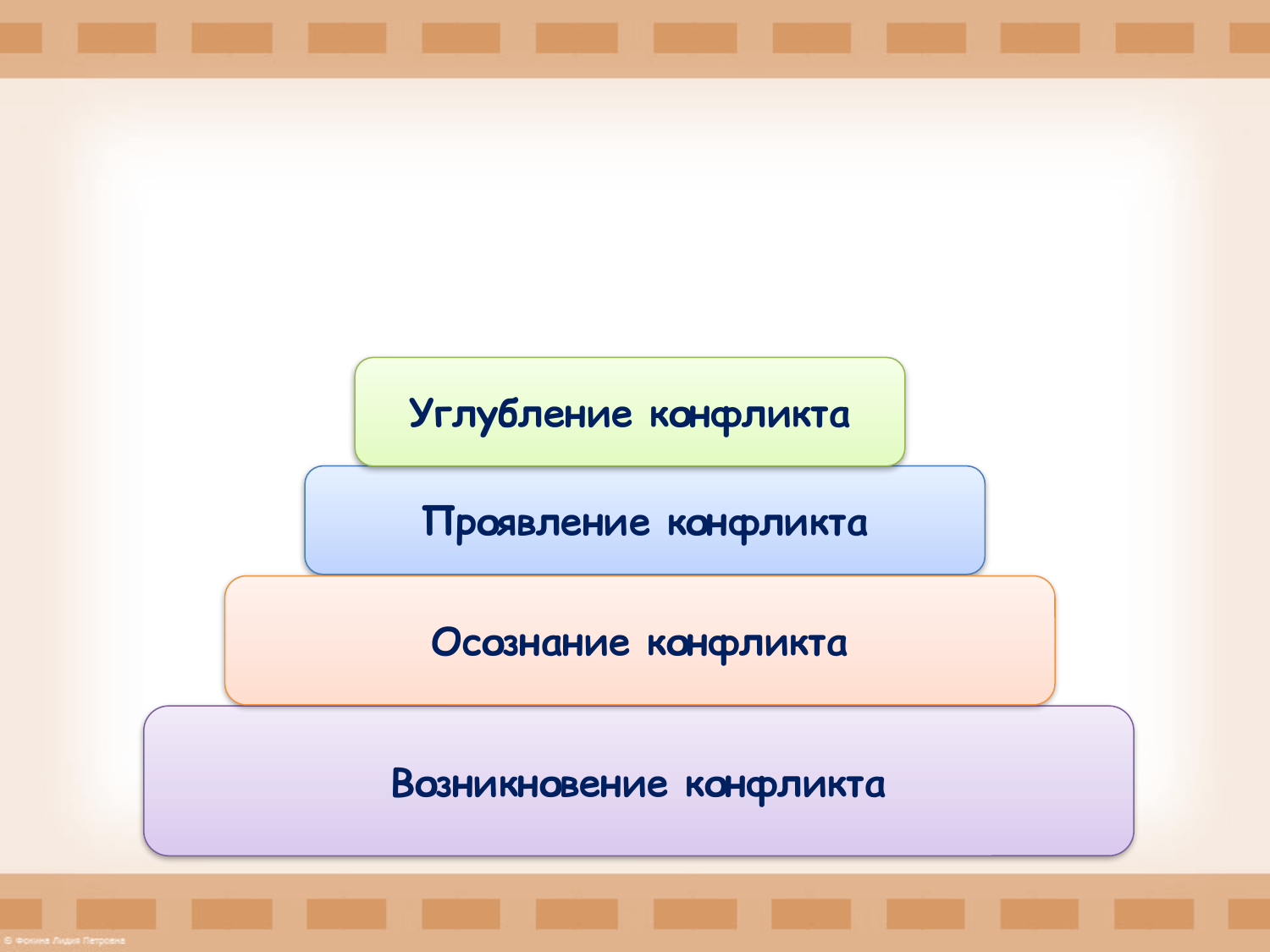

#

Углубление конфликта
Проявление конфликта
Осознание конфликта
Возникновение конфликта